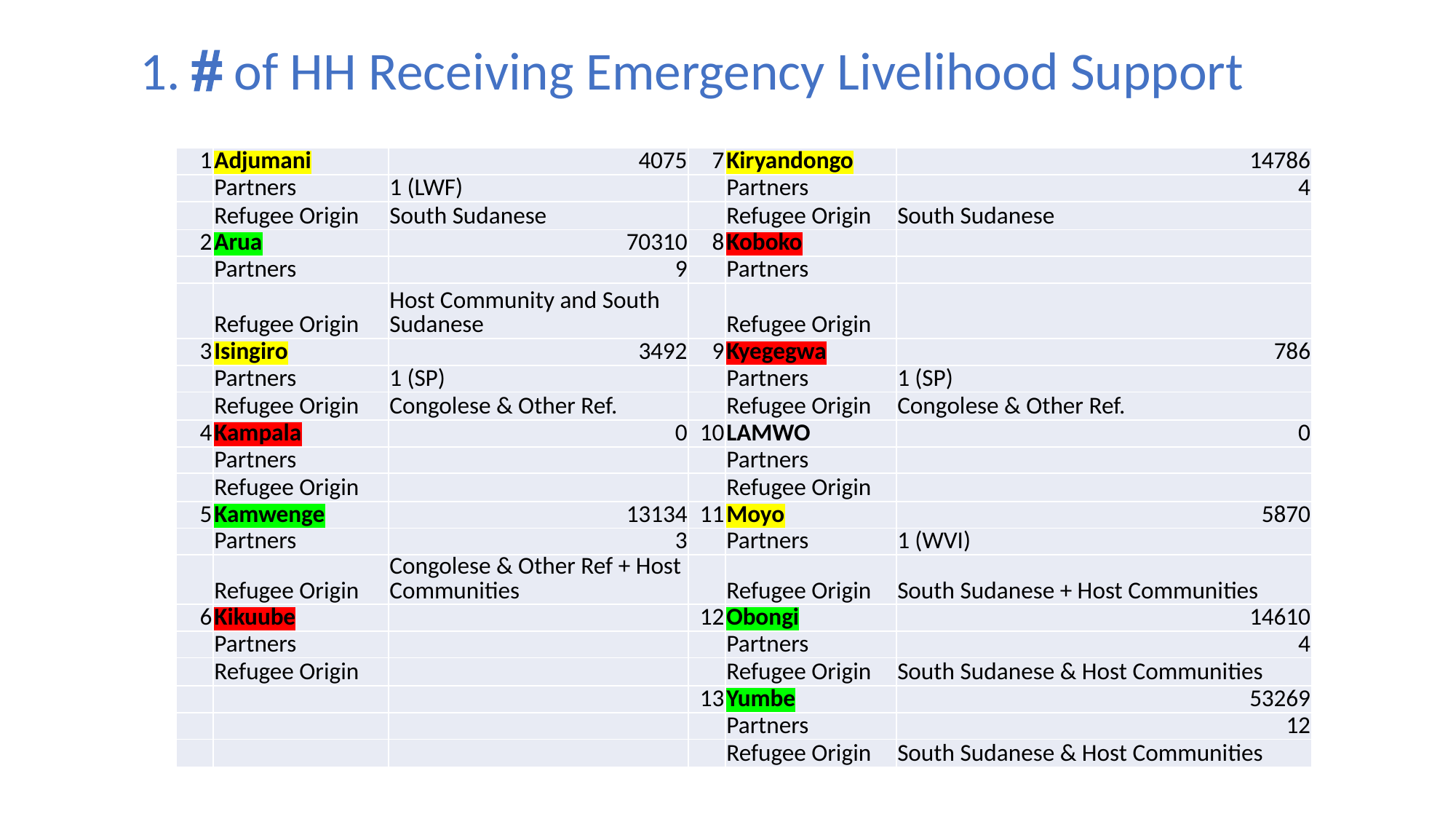

# 1. # of HH Receiving Emergency Livelihood Support
| 1 | Adjumani | 4075 | 7 | Kiryandongo | 14786 |
| --- | --- | --- | --- | --- | --- |
|  | Partners | 1 (LWF) |  | Partners | 4 |
|  | Refugee Origin | South Sudanese |  | Refugee Origin | South Sudanese |
| 2 | Arua | 70310 | 8 | Koboko |  |
|  | Partners | 9 |  | Partners |  |
|  | Refugee Origin | Host Community and South Sudanese |  | Refugee Origin |  |
| 3 | Isingiro | 3492 | 9 | Kyegegwa | 786 |
|  | Partners | 1 (SP) |  | Partners | 1 (SP) |
|  | Refugee Origin | Congolese & Other Ref. |  | Refugee Origin | Congolese & Other Ref. |
| 4 | Kampala | 0 | 10 | LAMWO | 0 |
|  | Partners |  |  | Partners |  |
|  | Refugee Origin |  |  | Refugee Origin |  |
| 5 | Kamwenge | 13134 | 11 | Moyo | 5870 |
|  | Partners | 3 |  | Partners | 1 (WVI) |
|  | Refugee Origin | Congolese & Other Ref + Host Communities |  | Refugee Origin | South Sudanese + Host Communities |
| 6 | Kikuube |  | 12 | Obongi | 14610 |
|  | Partners |  |  | Partners | 4 |
|  | Refugee Origin |  |  | Refugee Origin | South Sudanese & Host Communities |
|  |  |  | 13 | Yumbe | 53269 |
|  |  |  |  | Partners | 12 |
|  |  |  |  | Refugee Origin | South Sudanese & Host Communities |